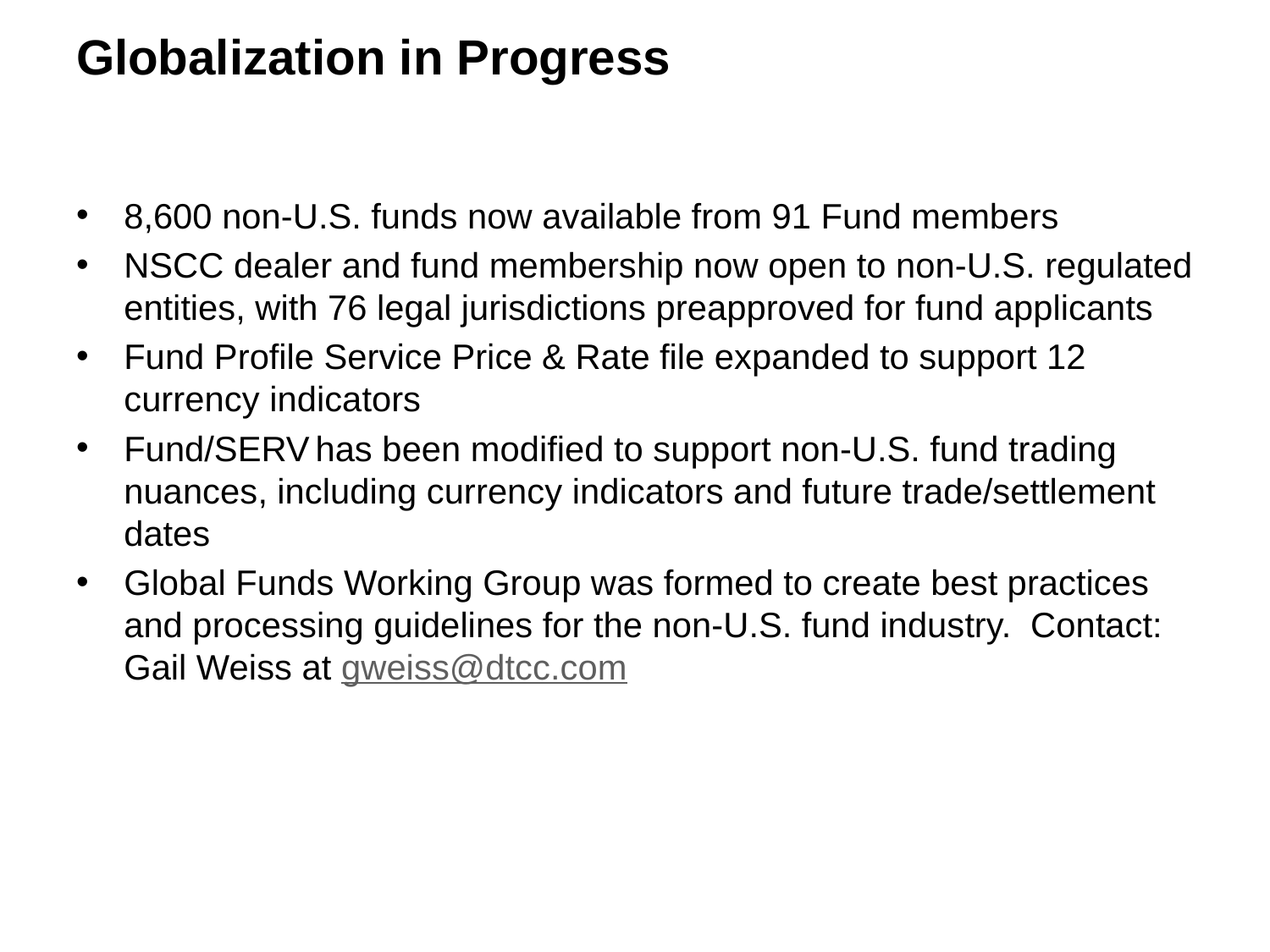

# Globalization in Progress

8,600 non-U.S. funds now available from 91 Fund members
NSCC dealer and fund membership now open to non-U.S. regulated entities, with 76 legal jurisdictions preapproved for fund applicants
Fund Profile Service Price & Rate file expanded to support 12 currency indicators
Fund/SERV has been modified to support non-U.S. fund trading nuances, including currency indicators and future trade/settlement dates
Global Funds Working Group was formed to create best practices and processing guidelines for the non-U.S. fund industry.  Contact:  Gail Weiss at gweiss@dtcc.com